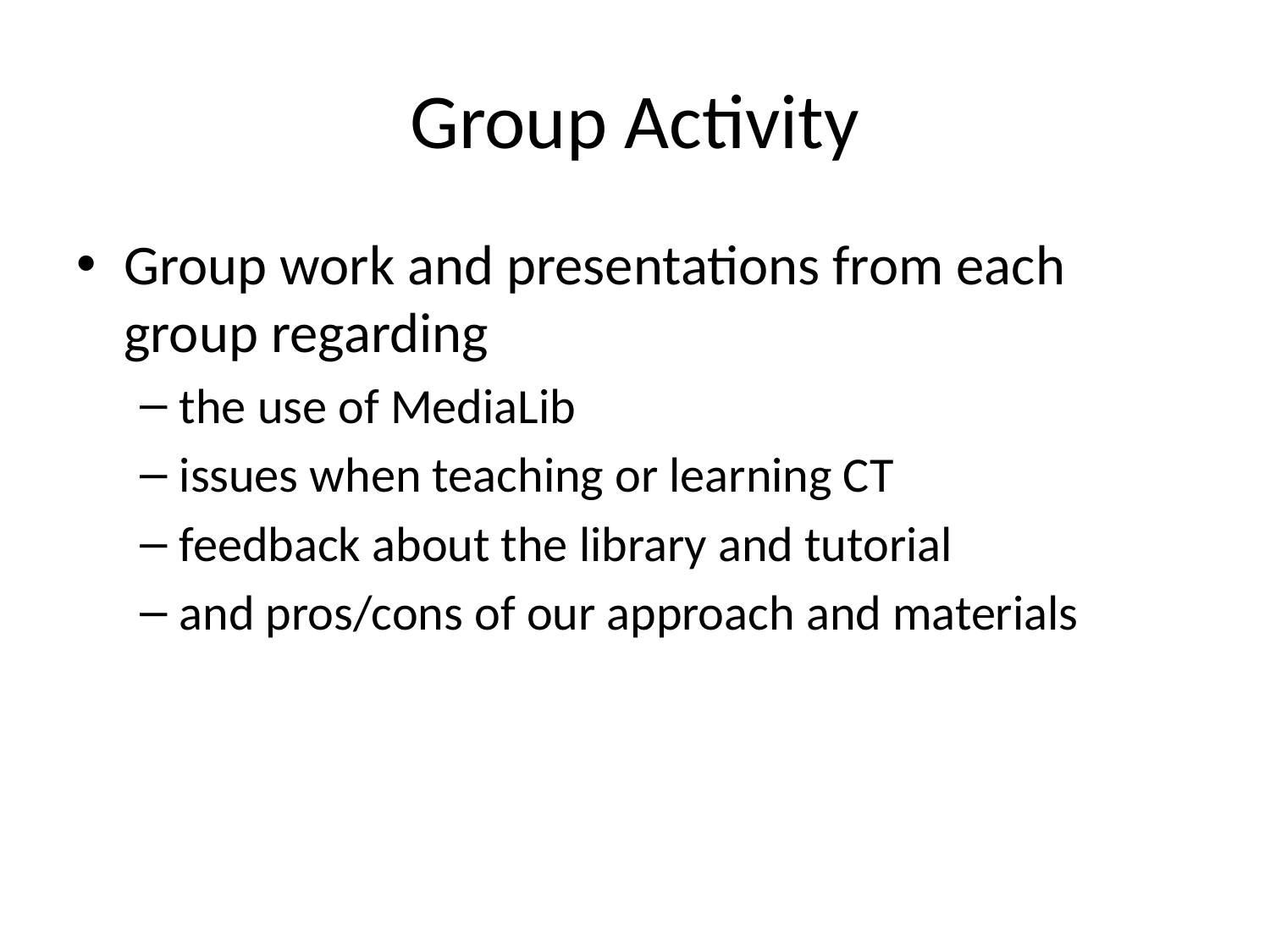

# Group Activity
Group work and presentations from each group regarding
the use of MediaLib
issues when teaching or learning CT
feedback about the library and tutorial
and pros/cons of our approach and materials